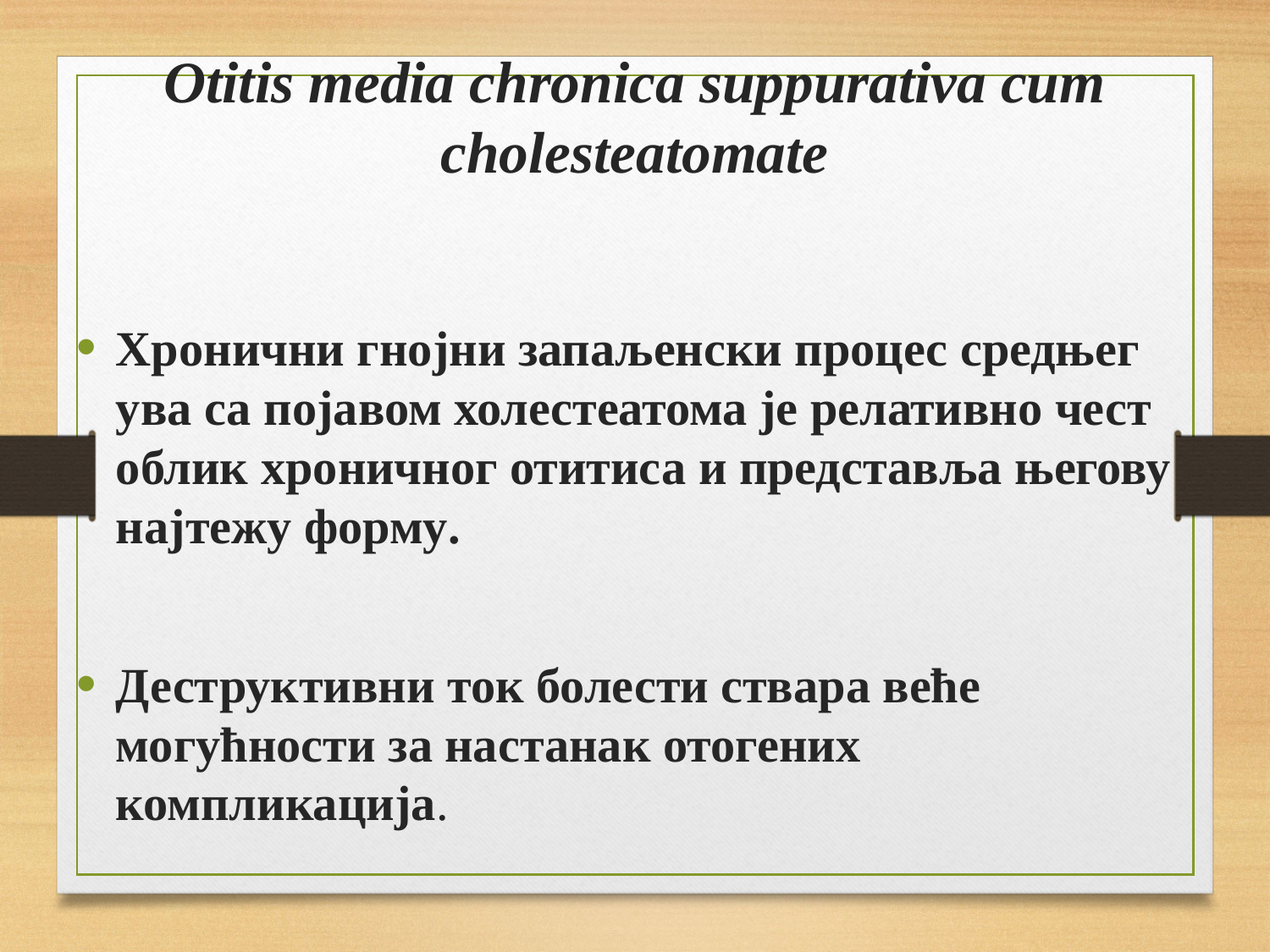

# Otitis media chronica suppurativa cum cholesteatomate

Хронични гнојни запаљенски процес средњег ува са појавом холестеатома је релативно чест облик хроничног отитиса и представља његову најтежу форму.

Деструктивни ток болести ствара веће могућности за настанак отогених компликација.